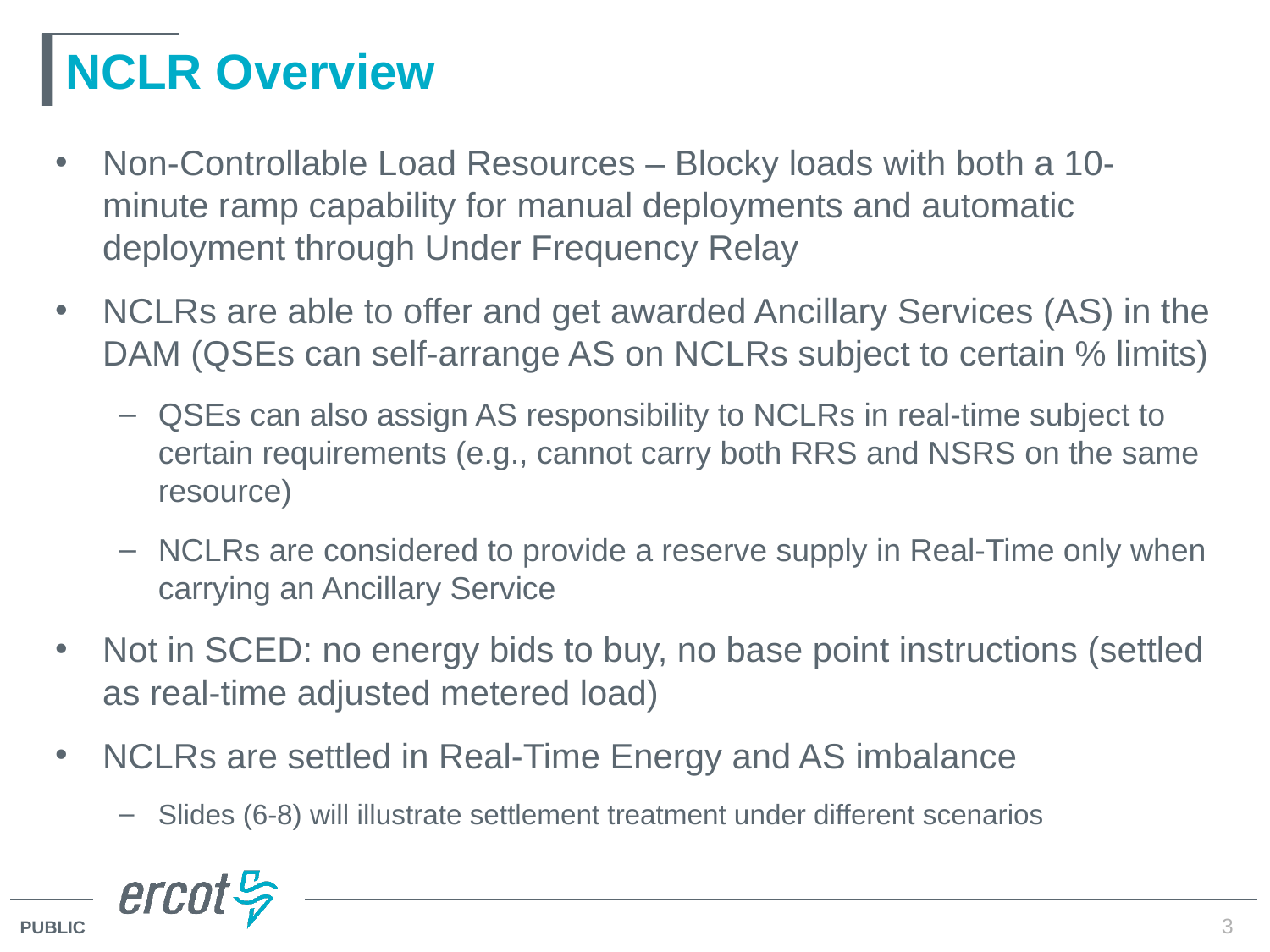

# NCLR Overview
Non-Controllable Load Resources – Blocky loads with both a 10-minute ramp capability for manual deployments and automatic deployment through Under Frequency Relay
NCLRs are able to offer and get awarded Ancillary Services (AS) in the DAM (QSEs can self-arrange AS on NCLRs subject to certain % limits)
QSEs can also assign AS responsibility to NCLRs in real-time subject to certain requirements (e.g., cannot carry both RRS and NSRS on the same resource)
NCLRs are considered to provide a reserve supply in Real-Time only when carrying an Ancillary Service
Not in SCED: no energy bids to buy, no base point instructions (settled as real-time adjusted metered load)
NCLRs are settled in Real-Time Energy and AS imbalance
Slides (6-8) will illustrate settlement treatment under different scenarios

3